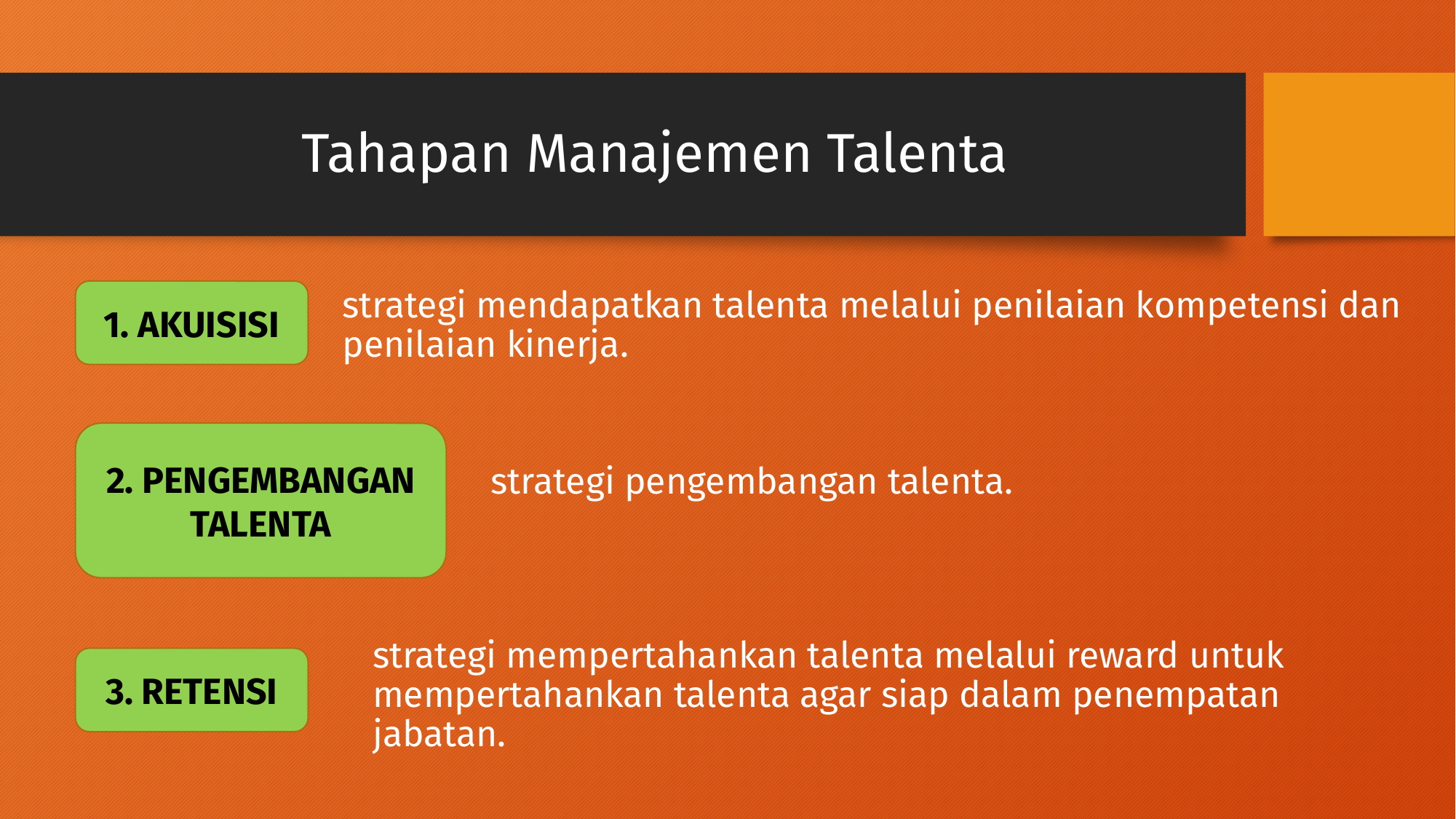

# Tahapan Manajemen Talenta
1. AKUISISI
strategi mendapatkan talenta melalui penilaian kompetensi dan penilaian kinerja.
2. PENGEMBANGAN TALENTA
strategi pengembangan talenta.
strategi mempertahankan talenta melalui reward untuk mempertahankan talenta agar siap dalam penempatan jabatan.
3. RETENSI